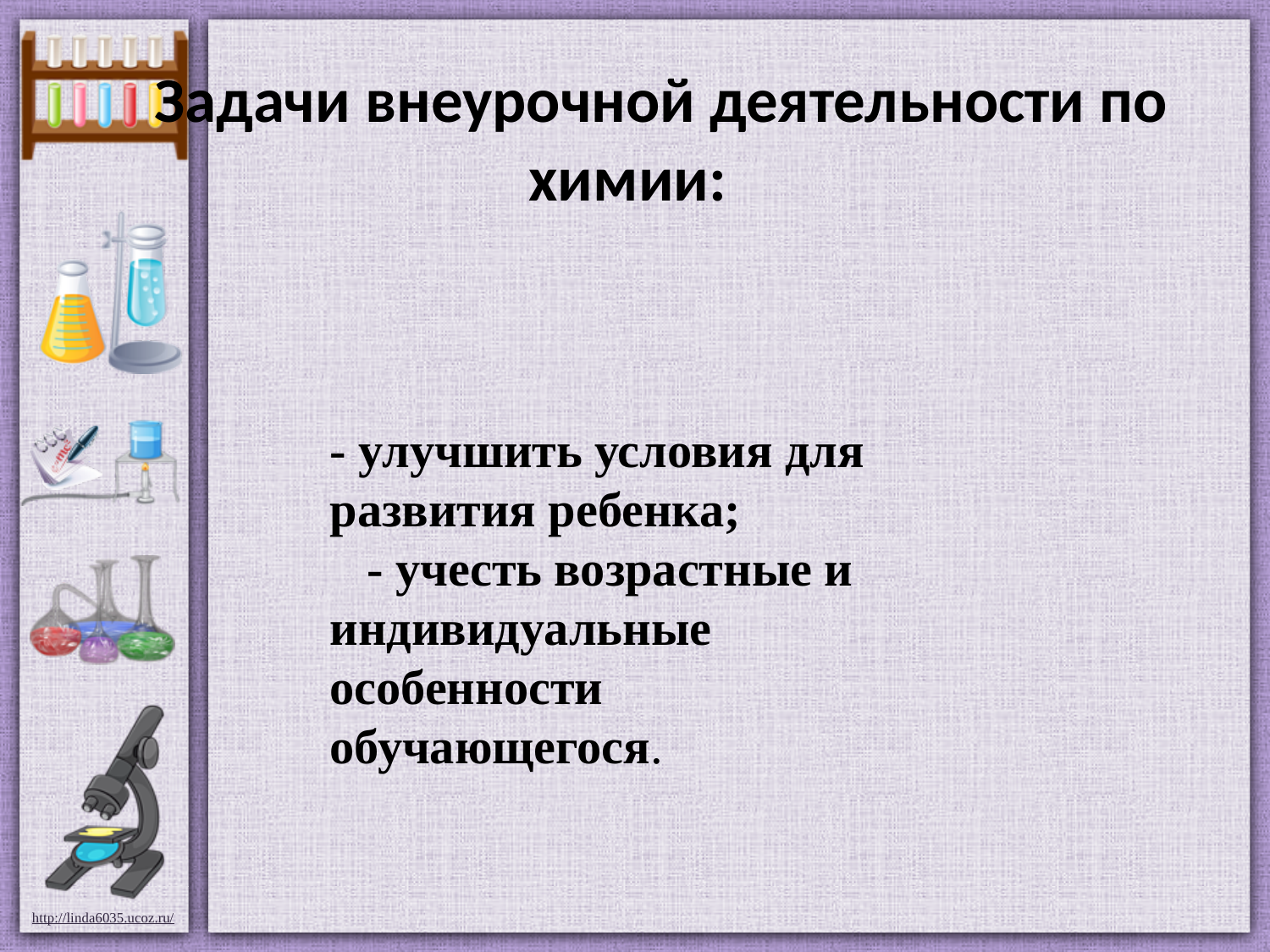

# Задачи внеурочной деятельности по химии:
- улучшить условия для     развития ребенка;
   - учесть возрастные и индивидуальные особенности обучающегося.